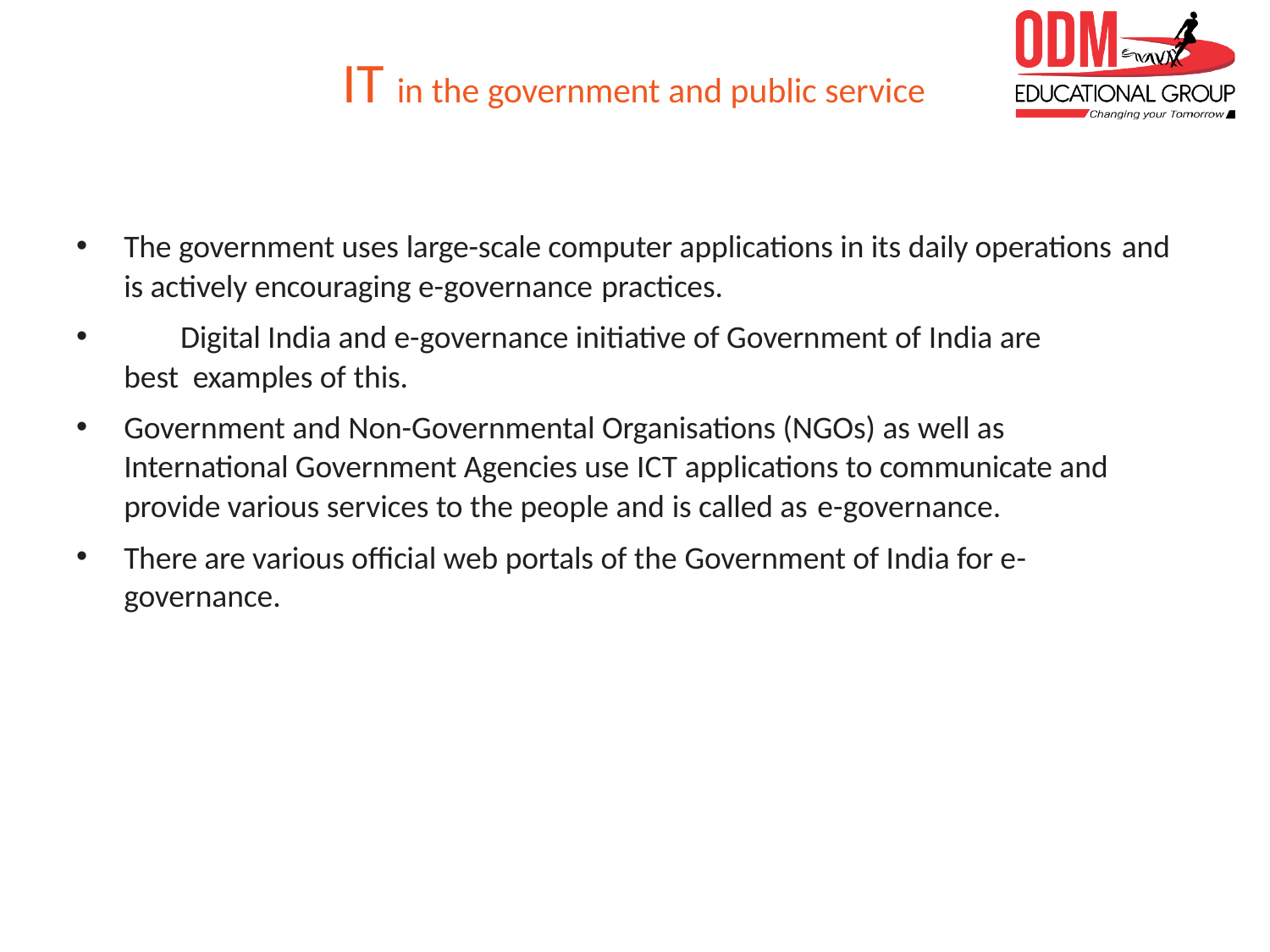

# IT in the government and public service
The government uses large-scale computer applications in its daily operations and
is actively encouraging e-governance practices.
	Digital India and e-governance initiative of Government of India are best  examples of this.
Government and Non-Governmental Organisations (NGOs) as well as  International Government Agencies use ICT applications to communicate and  provide various services to the people and is called as e-governance.
There are various official web portals of the Government of India for e-  governance.